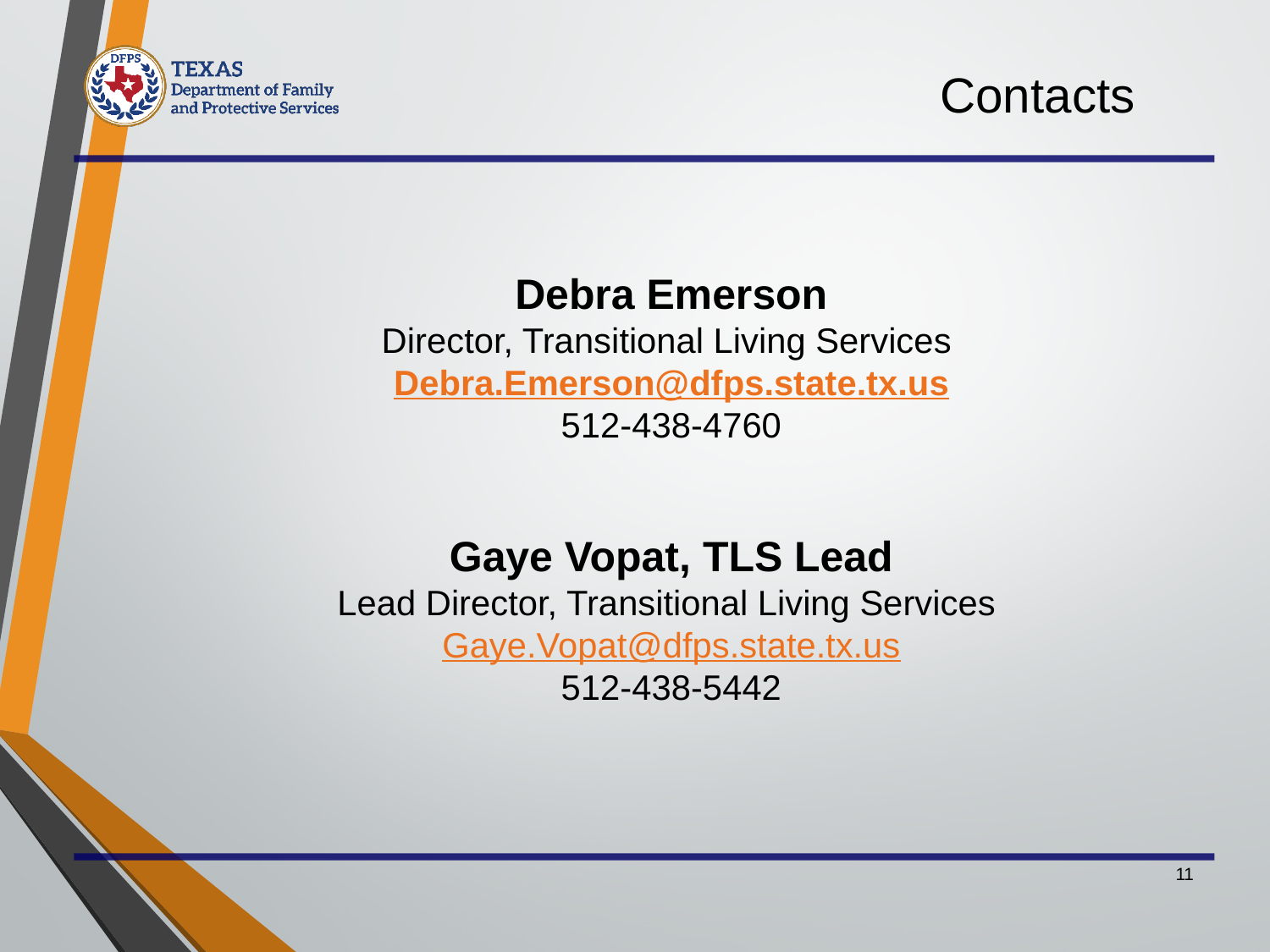

# Contacts
Debra Emerson
Director, Transitional Living Services
Debra.Emerson@dfps.state.tx.us
512-438-4760

Gaye Vopat, TLS Lead
Lead Director, Transitional Living Services
Gaye.Vopat@dfps.state.tx.us
512-438-5442

11